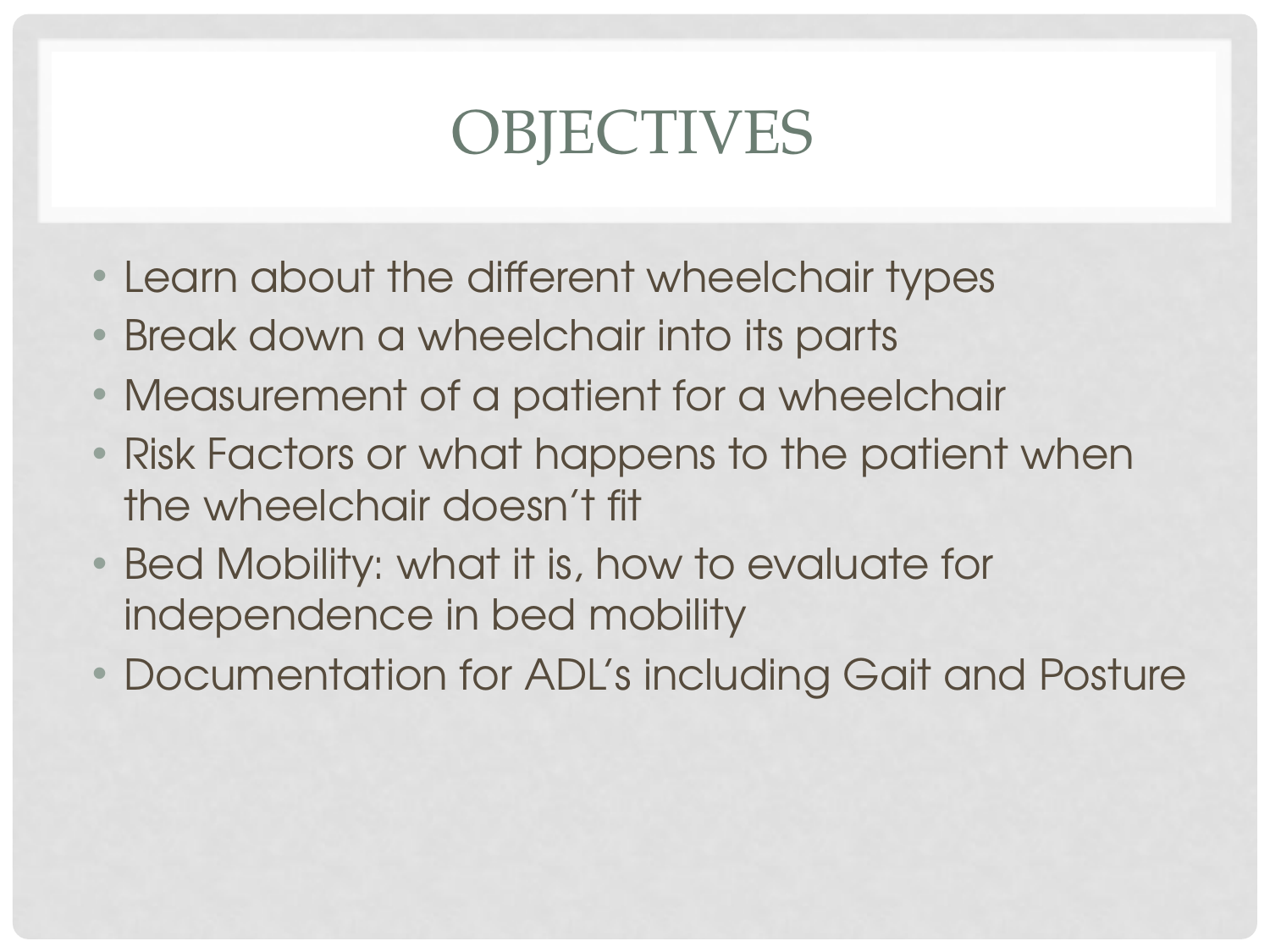

# Objectives
Learn about the different wheelchair types
Break down a wheelchair into its parts
Measurement of a patient for a wheelchair
Risk Factors or what happens to the patient when the wheelchair doesn’t fit
Bed Mobility: what it is, how to evaluate for independence in bed mobility
Documentation for ADL’s including Gait and Posture